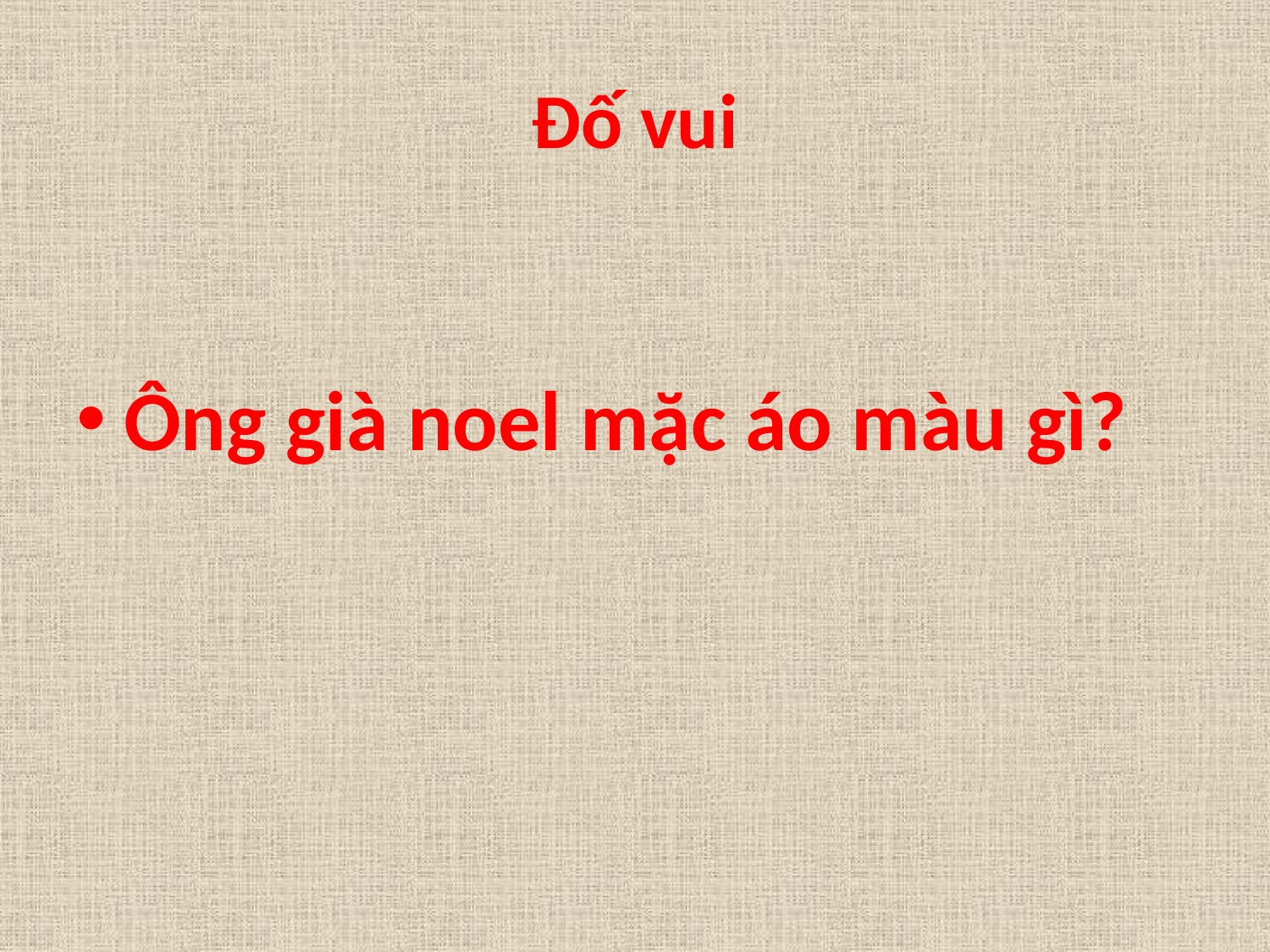

# Đố vui
Ông già noel mặc áo màu gì?